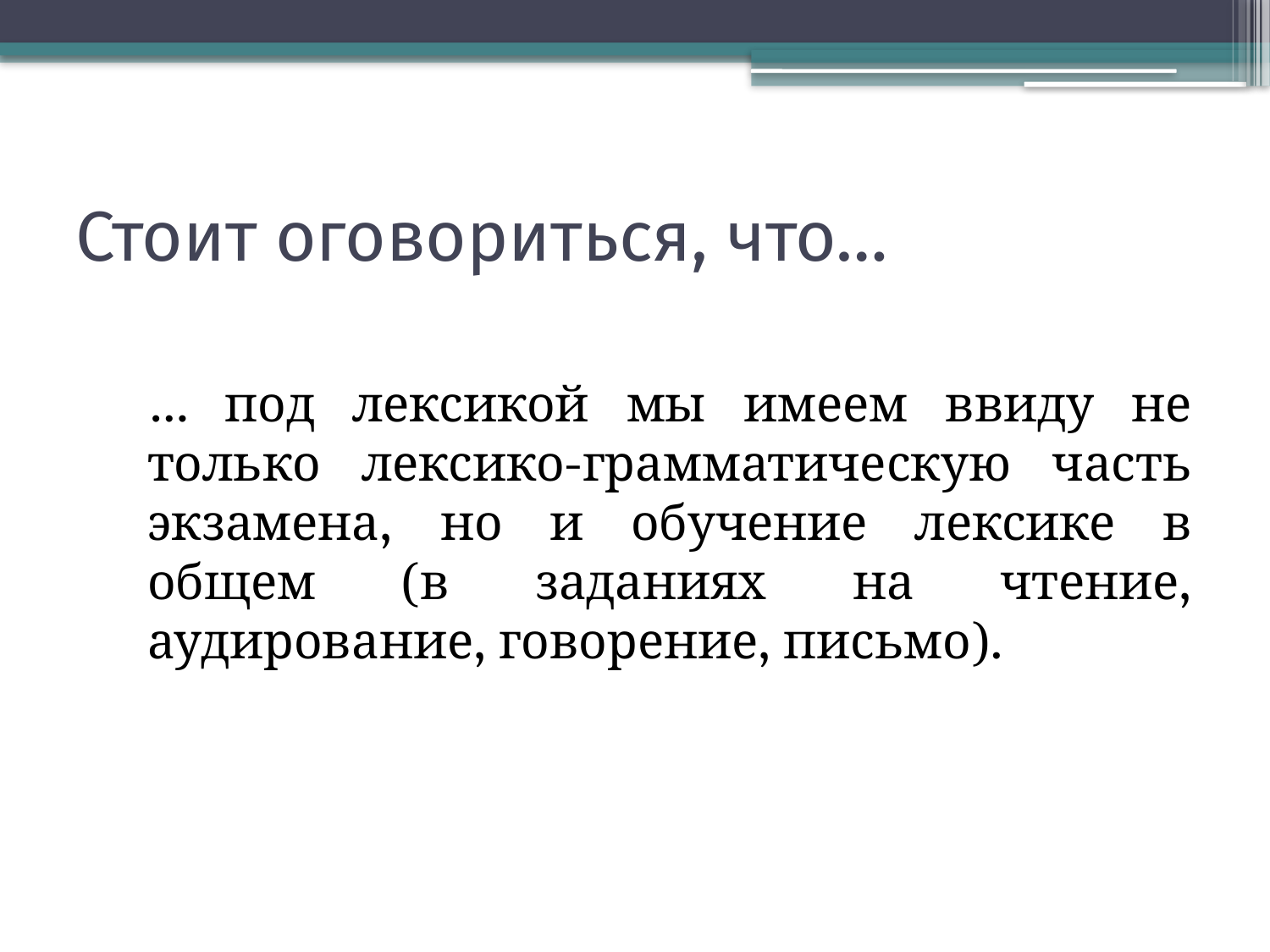

# Стоит оговориться, что…
… под лексикой мы имеем ввиду не только лексико-грамматическую часть экзамена, но и обучение лексике в общем (в заданиях на чтение, аудирование, говорение, письмо).